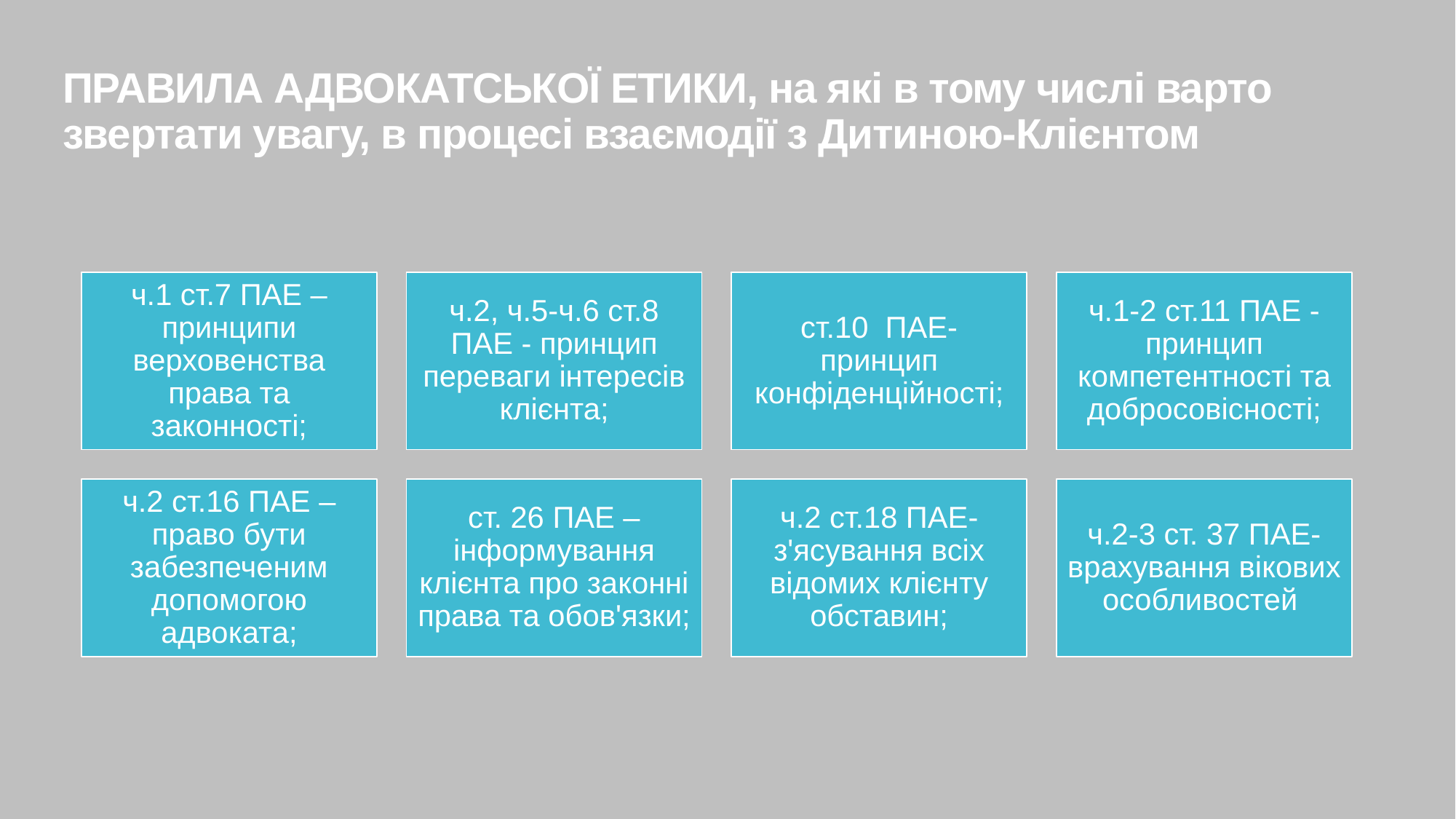

ПРАВИЛА АДВОКАТСЬКОЇ ЕТИКИ, на які в тому числі варто звертати увагу, в процесі взаємодії з Дитиною-Клієнтом
ч.1 ст.7 ПАЕ – принципи верховенства права та законності;
ч.2, ч.5-ч.6 ст.8 ПАЕ - принцип переваги інтересів клієнта;
ст.10  ПАЕ- принцип конфіденційності;
ч.1-2 ст.11 ПАЕ - принцип компетентності та добросовісності;
ч.2 ст.16 ПАЕ – право бути забезпеченим допомогою адвоката;
ст. 26 ПАЕ – інформування клієнта про законні права та обов'язки;
ч.2 ст.18 ПАЕ- з'ясування всіх відомих клієнту обставин;
ч.2-3 ст. 37 ПАЕ- врахування вікових особливостей